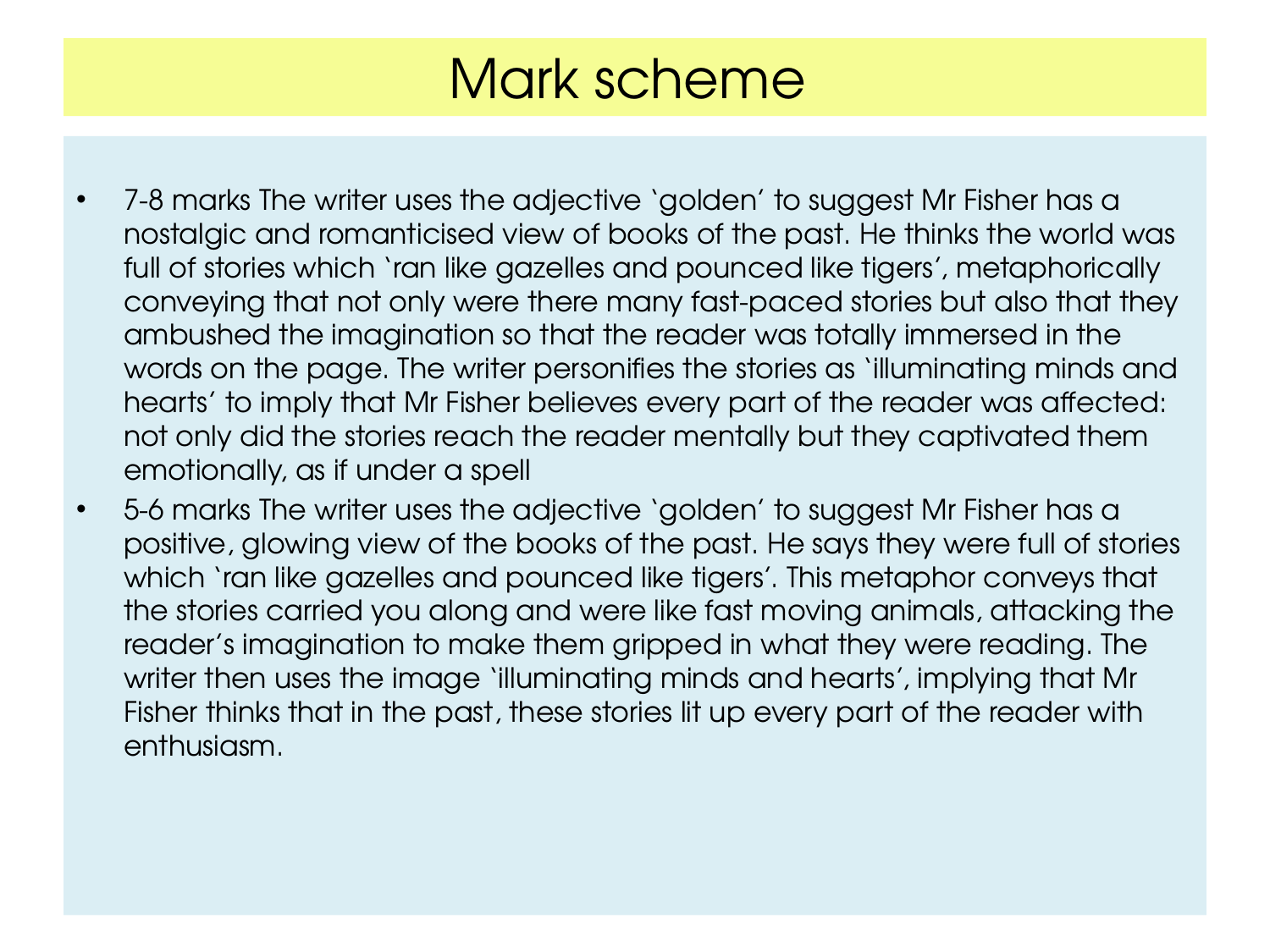

# Mark scheme

7-8 marks The writer uses the adjective ‘golden’ to suggest Mr Fisher has a nostalgic and romanticised view of books of the past. He thinks the world was full of stories which ‘ran like gazelles and pounced like tigers’, metaphorically conveying that not only were there many fast-paced stories but also that they ambushed the imagination so that the reader was totally immersed in the words on the page. The writer personifies the stories as ‘illuminating minds and hearts’ to imply that Mr Fisher believes every part of the reader was affected: not only did the stories reach the reader mentally but they captivated them emotionally, as if under a spell
5-6 marks The writer uses the adjective ‘golden’ to suggest Mr Fisher has a positive, glowing view of the books of the past. He says they were full of stories which ‘ran like gazelles and pounced like tigers’. This metaphor conveys that the stories carried you along and were like fast moving animals, attacking the reader’s imagination to make them gripped in what they were reading. The writer then uses the image ‘illuminating minds and hearts’, implying that Mr Fisher thinks that in the past, these stories lit up every part of the reader with enthusiasm.